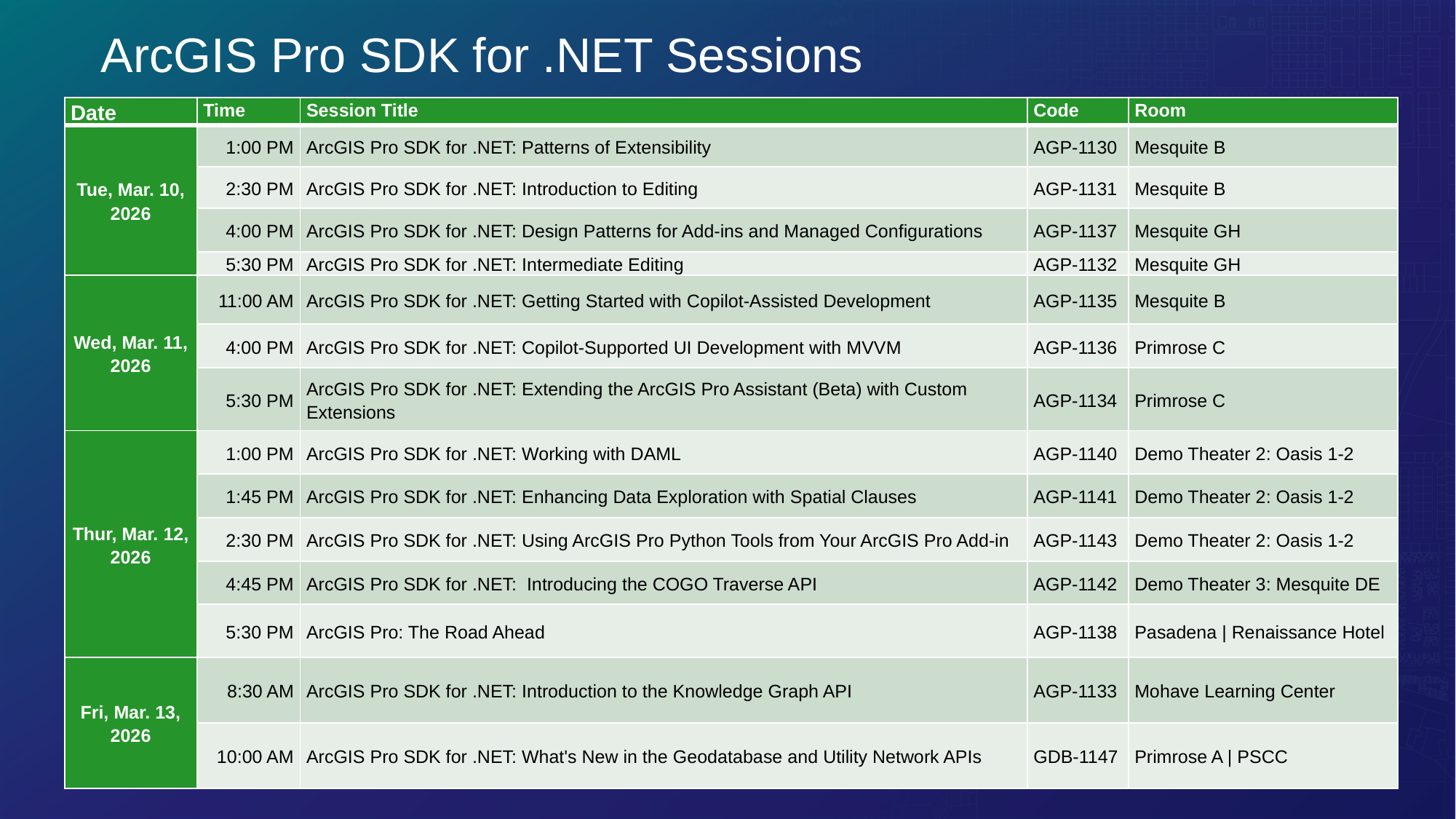

# ArcGIS Pro SDK for .NET Sessions
| Date | Time | Session Title | Code | Room |
| --- | --- | --- | --- | --- |
| Tue, Mar. 10, 2026 | 1:00 PM | ArcGIS Pro SDK for .NET: Patterns of Extensibility | AGP-1130 | Mesquite B |
|  | 2:30 PM | ArcGIS Pro SDK for .NET: Introduction to Editing | AGP-1131 | Mesquite B |
|  | 4:00 PM | ArcGIS Pro SDK for .NET: Design Patterns for Add-ins and Managed Configurations | AGP-1137 | Mesquite GH |
|  | 5:30 PM | ArcGIS Pro SDK for .NET: Intermediate Editing | AGP-1132 | Mesquite GH |
| Wed, Mar. 11, 2026 | 11:00 AM | ArcGIS Pro SDK for .NET: Getting Started with Copilot-Assisted Development | AGP-1135 | Mesquite B |
|  | 4:00 PM | ArcGIS Pro SDK for .NET: Copilot-Supported UI Development with MVVM | AGP-1136 | Primrose C |
|  | 5:30 PM | ArcGIS Pro SDK for .NET: Extending the ArcGIS Pro Assistant (Beta) with Custom Extensions | AGP-1134 | Primrose C |
| Thur, Mar. 12, 2026 | 1:00 PM | ArcGIS Pro SDK for .NET: Working with DAML | AGP-1140 | Demo Theater 2: Oasis 1-2 |
|  | 1:45 PM | ArcGIS Pro SDK for .NET: Enhancing Data Exploration with Spatial Clauses | AGP-1141 | Demo Theater 2: Oasis 1-2 |
|  | 2:30 PM | ArcGIS Pro SDK for .NET: Using ArcGIS Pro Python Tools from Your ArcGIS Pro Add-in | AGP-1143 | Demo Theater 2: Oasis 1-2 |
|  | 4:45 PM | ArcGIS Pro SDK for .NET: Introducing the COGO Traverse API | AGP-1142 | Demo Theater 3: Mesquite DE |
|  | 5:30 PM | ArcGIS Pro: The Road Ahead | AGP-1138 | Pasadena | Renaissance Hotel |
| Fri, Mar. 13, 2026 | 8:30 AM | ArcGIS Pro SDK for .NET: Introduction to the Knowledge Graph API | AGP-1133 | Mohave Learning Center |
|  | 10:00 AM | ArcGIS Pro SDK for .NET: What's New in the Geodatabase and Utility Network APIs | GDB-1147 | Primrose A | PSCC |